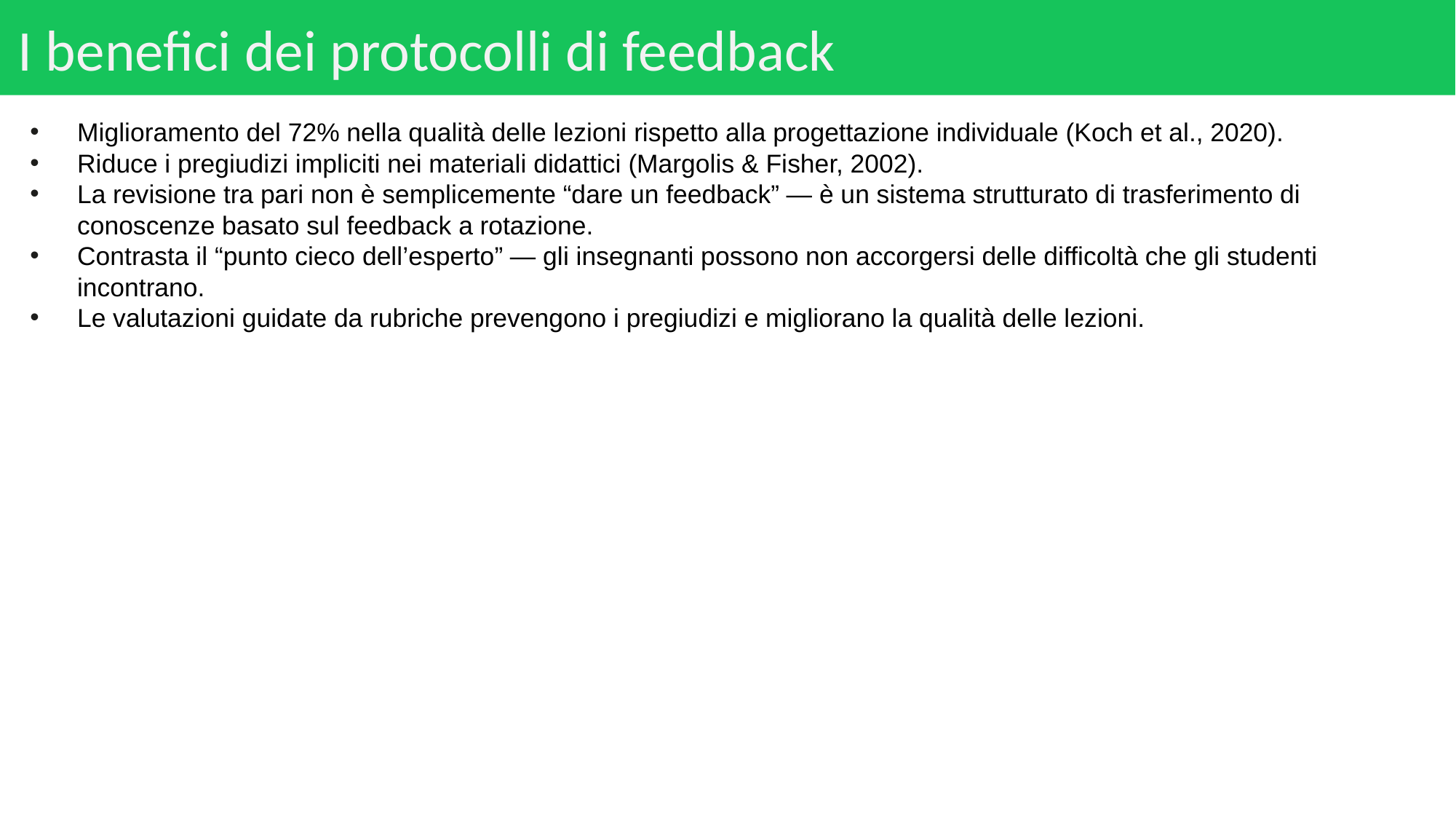

# I benefici dei protocolli di feedback
Miglioramento del 72% nella qualità delle lezioni rispetto alla progettazione individuale (Koch et al., 2020).
Riduce i pregiudizi impliciti nei materiali didattici (Margolis & Fisher, 2002).
La revisione tra pari non è semplicemente “dare un feedback” — è un sistema strutturato di trasferimento di conoscenze basato sul feedback a rotazione.
Contrasta il “punto cieco dell’esperto” — gli insegnanti possono non accorgersi delle difficoltà che gli studenti incontrano.
Le valutazioni guidate da rubriche prevengono i pregiudizi e migliorano la qualità delle lezioni.